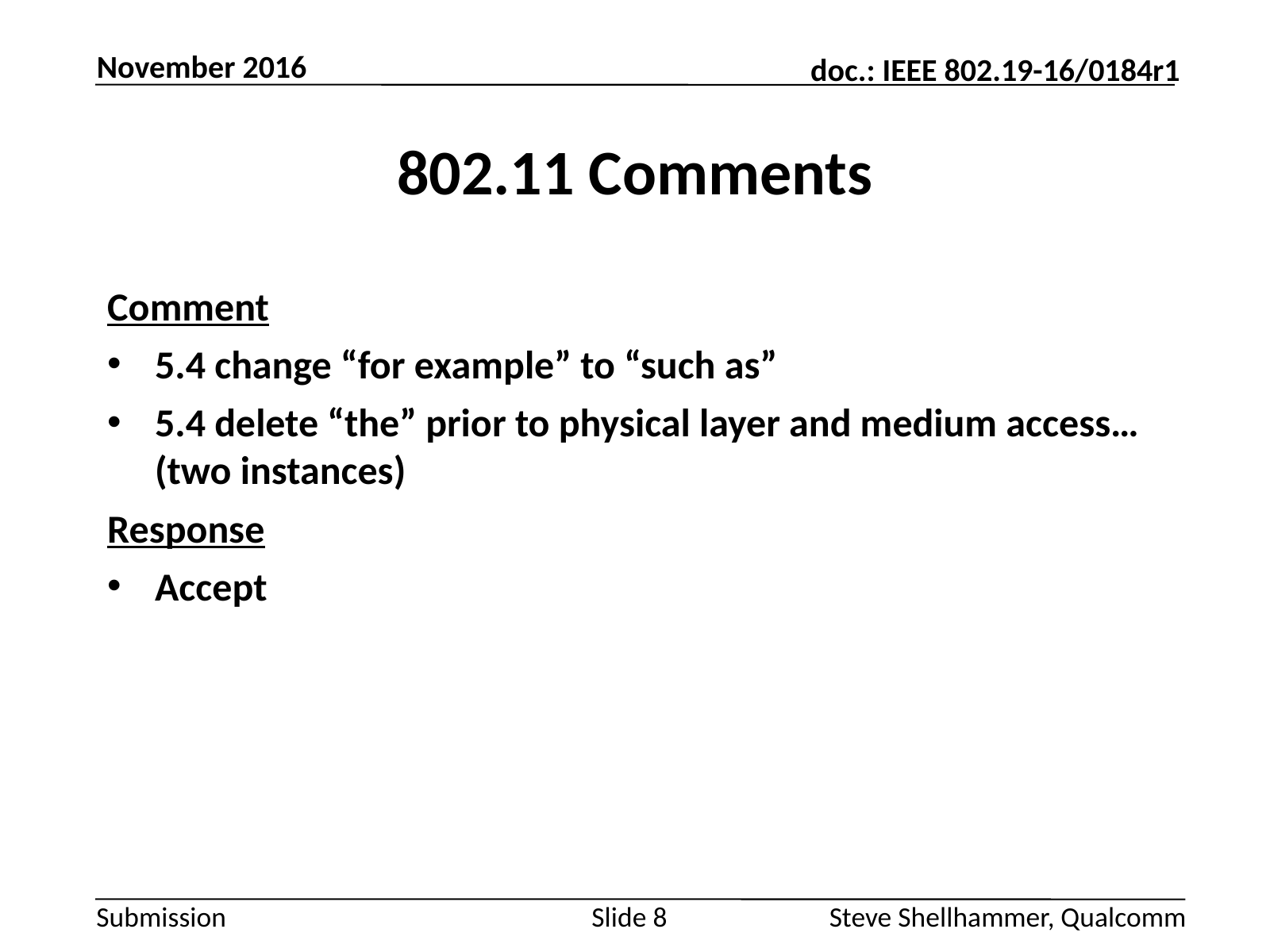

November 2016
# 802.11 Comments
Comment
5.4 change “for example” to “such as”
5.4 delete “the” prior to physical layer and medium access…(two instances)
Response
Accept
Slide 8
Steve Shellhammer, Qualcomm